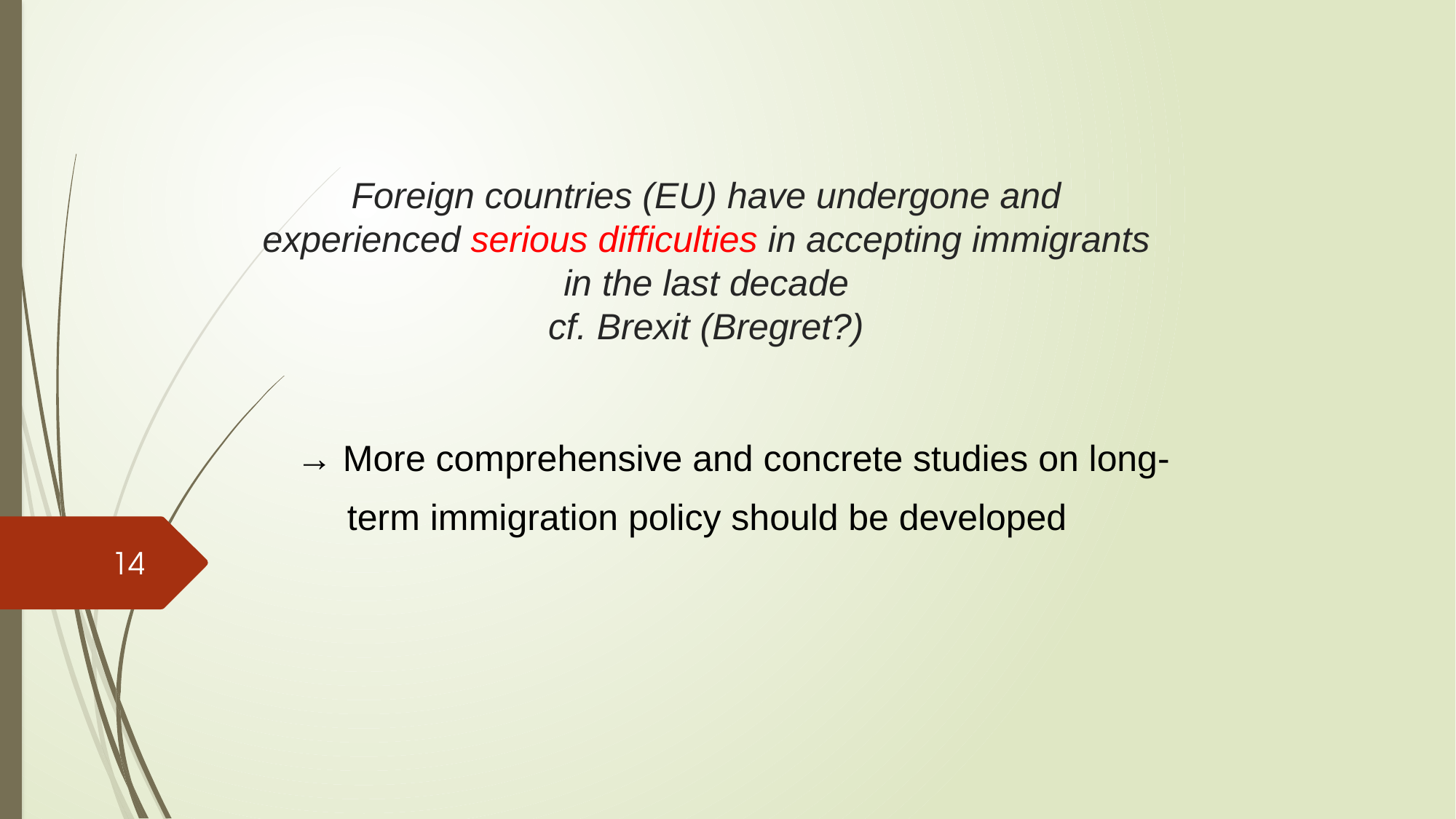

# Foreign countries (EU) have undergone and experienced serious difficulties in accepting immigrants in the last decade cf. Brexit (Bregret?)
→ More comprehensive and concrete studies on long-
     term immigration policy should be developed
14